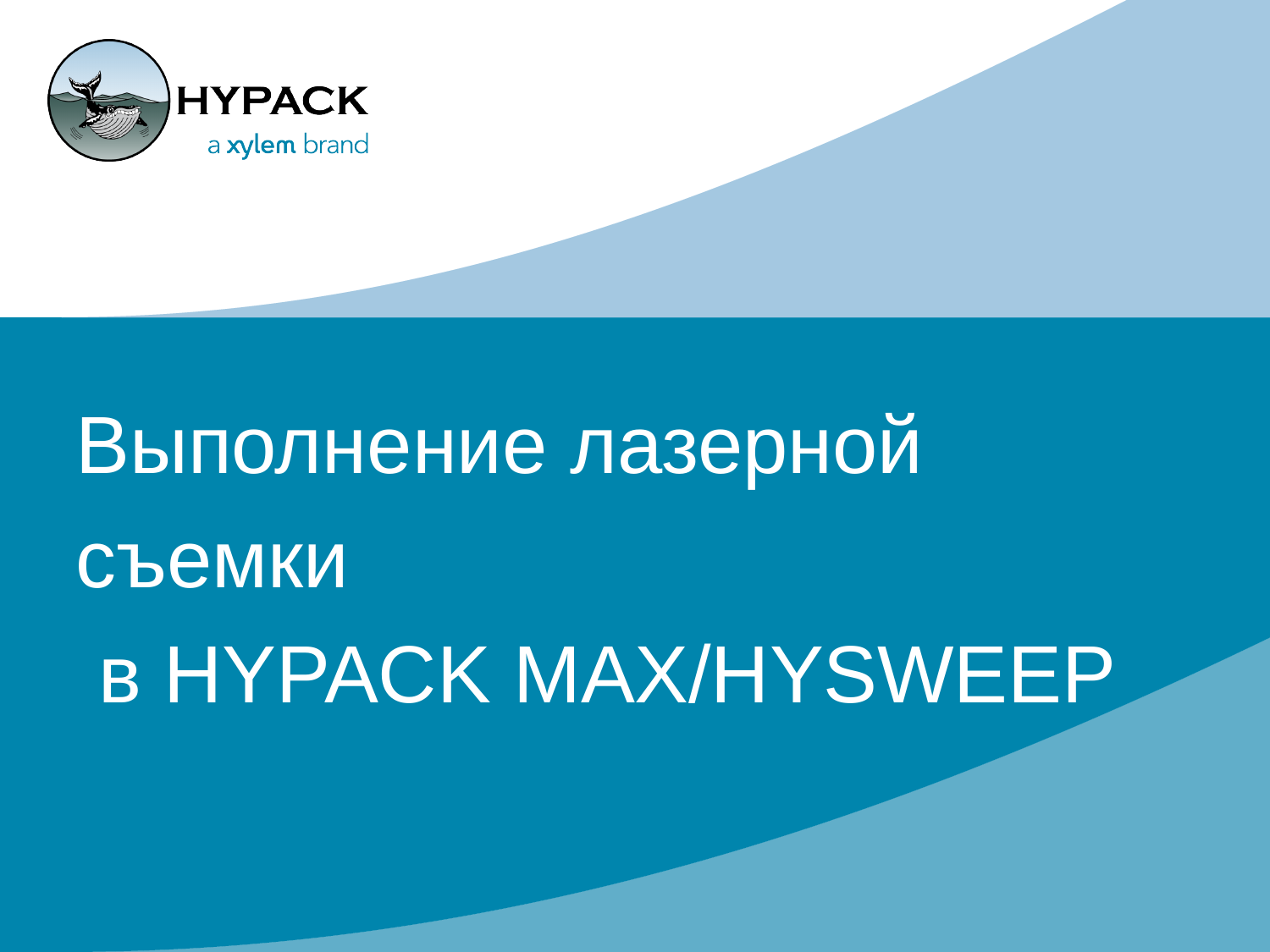

# Выполнение лазерной съемки в HYPACK MAX/HYSWEEP